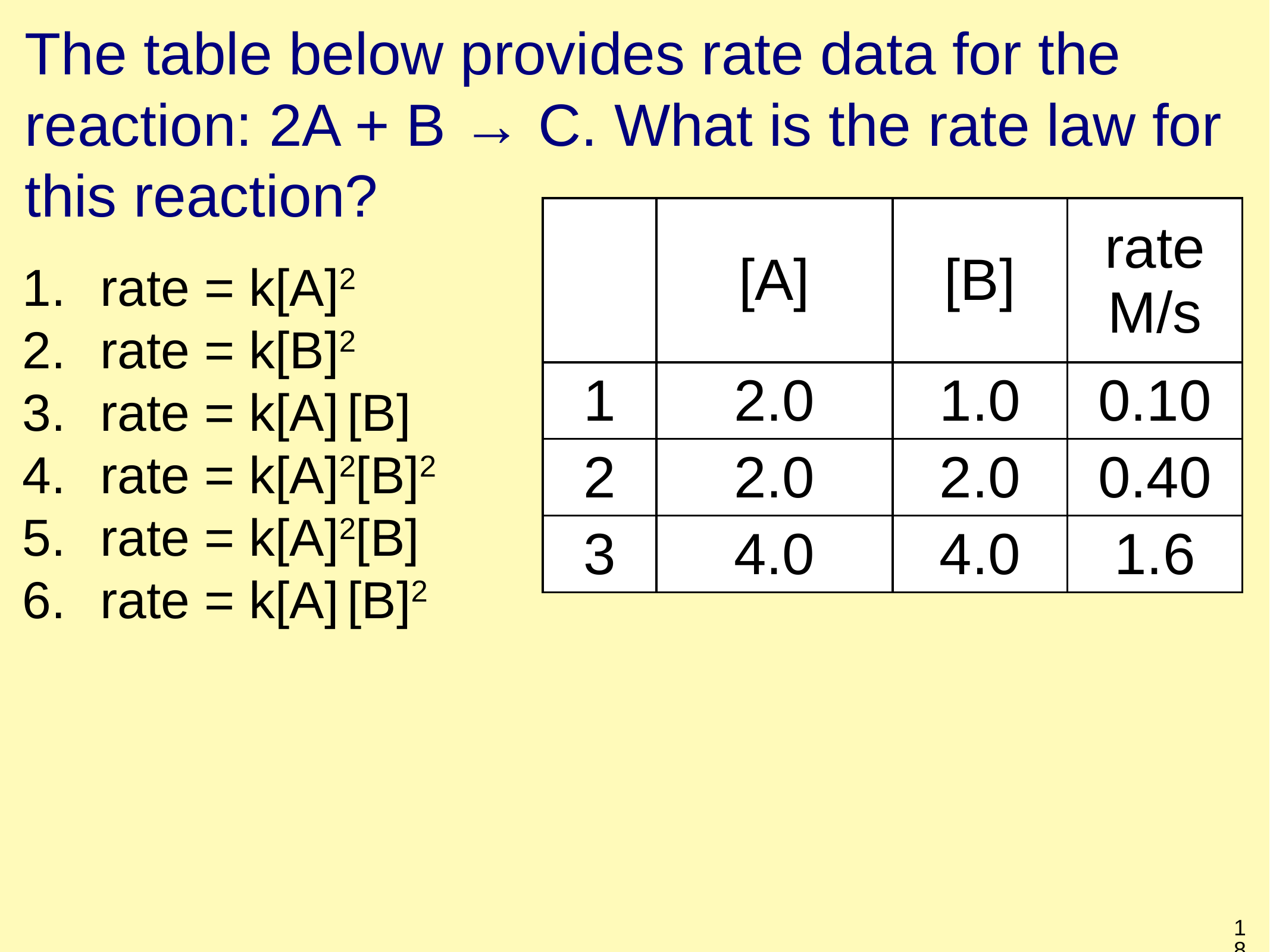

# The table below provides rate data for the reaction: 2A + B → C. What is the rate law for this reaction?
|  | [A] | [B] | rate M/s |
| --- | --- | --- | --- |
| 1 | 2.0 | 1.0 | 0.10 |
| 2 | 2.0 | 2.0 | 0.40 |
| 3 | 4.0 | 4.0 | 1.6 |
rate = k[A]2
rate = k[B]2
rate = k[A] [B]
rate = k[A]2[B]2
rate = k[A]2[B]
rate = k[A] [B]2
18